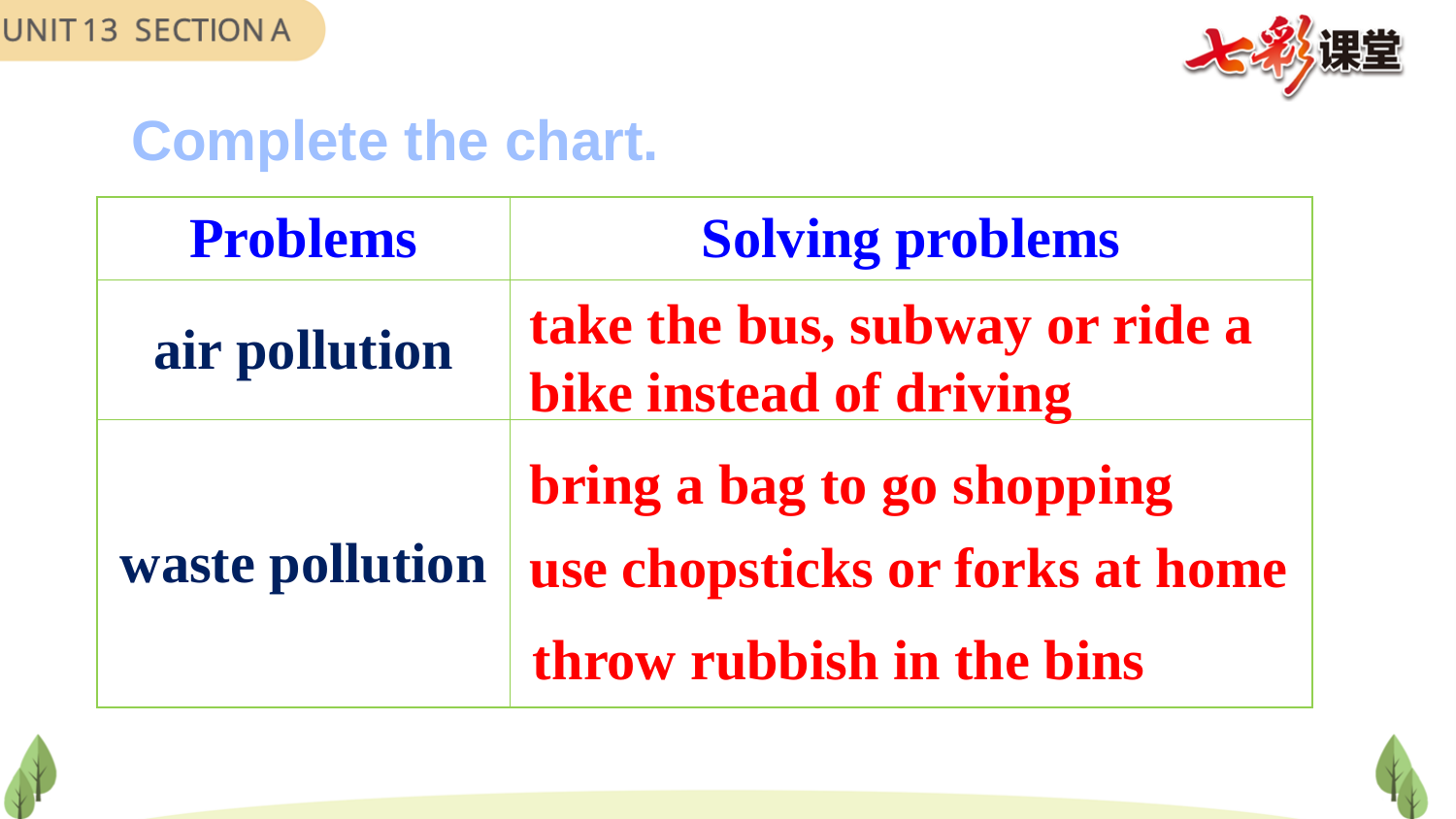

Complete the chart.
| Problems | Solving problems |
| --- | --- |
| air pollution |  |
| waste pollution |  |
take the bus, subway or ride a bike instead of driving
bring a bag to go shopping
use chopsticks or forks at home
throw rubbish in the bins